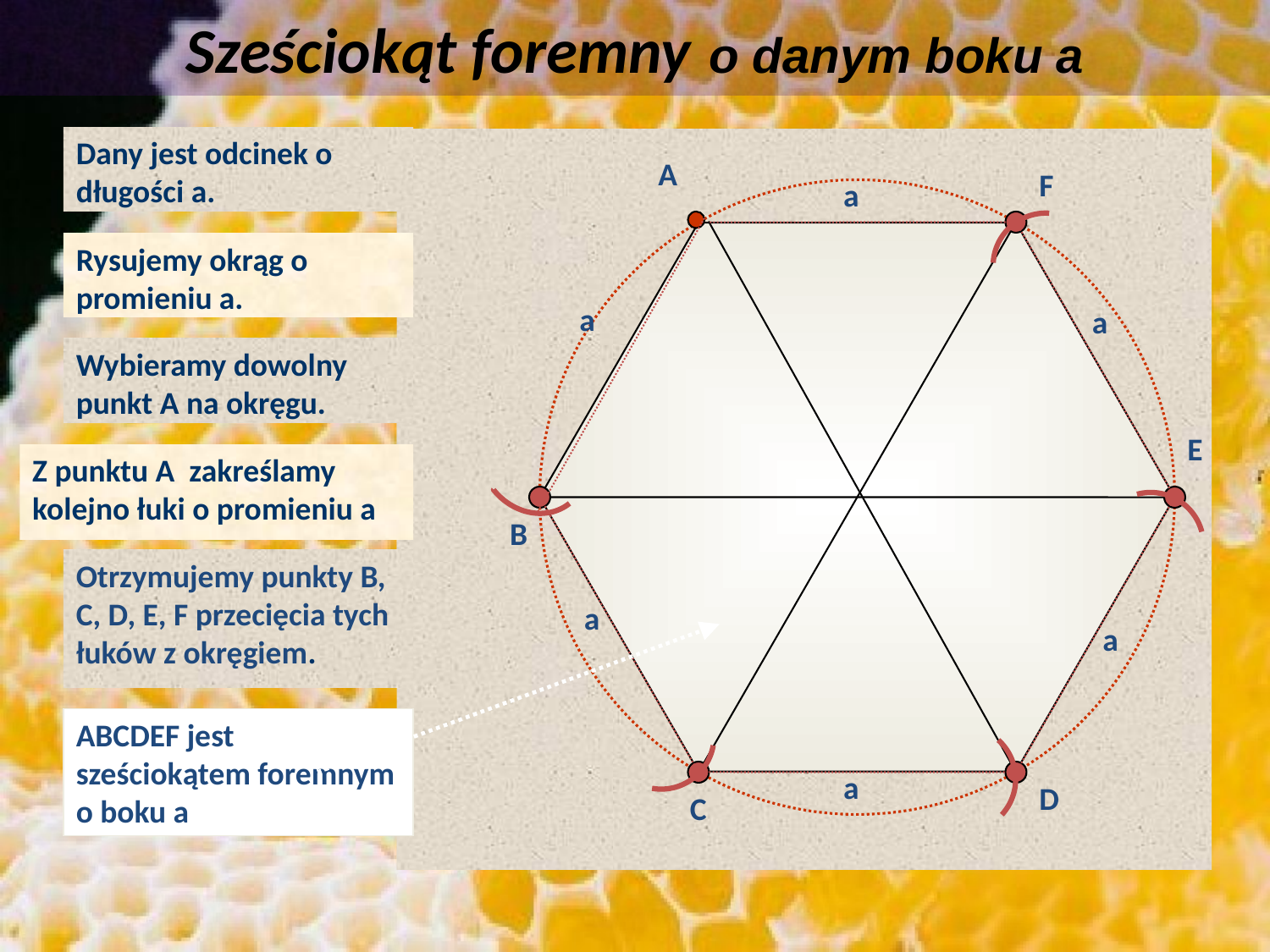

# Sześciokąt foremny o danym boku a
Dany jest odcinek o długości a.

A

F

a

a

a

Rysujemy okrąg o promieniu a.
Wybieramy dowolny punkt A na okręgu.
E

Z punktu A  zakreślamy kolejno łuki o promieniu a

B

a

a

Otrzymujemy punkty B, C, D, E, F przecięcia tych łuków z okręgiem.

ABCDEF jest sześciokątem foremnym o boku a

a

C

D